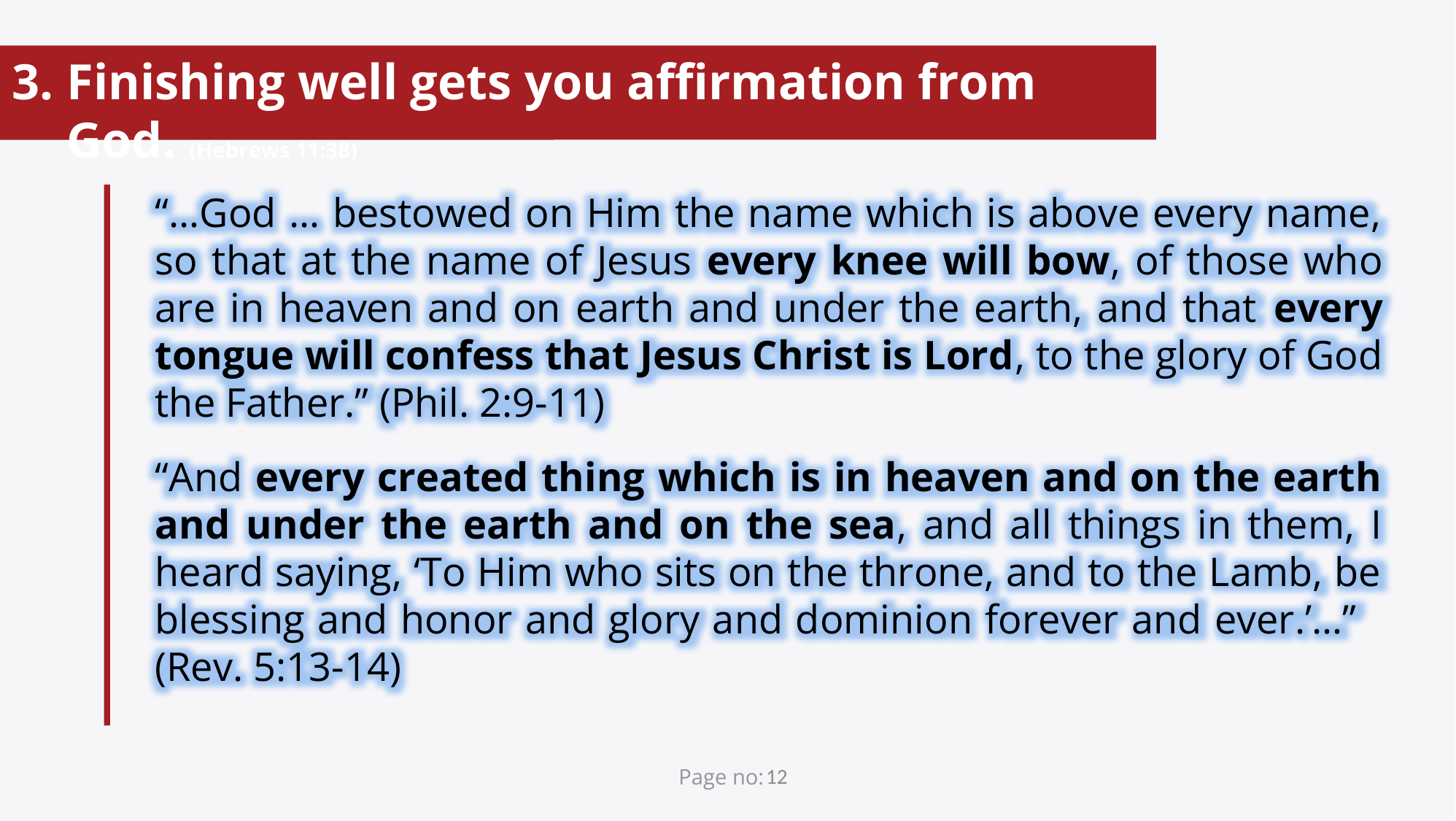

Finishing well gets you affirmation from God. (Hebrews 11:38)

“…God … bestowed on Him the name which is above every name, so that at the name of Jesus every knee will bow, of those who are in heaven and on earth and under the earth, and that every tongue will confess that Jesus Christ is Lord, to the glory of God the Father.” (Phil. 2:9-11)
“And every created thing which is in heaven and on the earth and under the earth and on the sea, and all things in them, I heard saying, ‘To Him who sits on the throne, and to the Lamb, be blessing and honor and glory and dominion forever and ever.’…” 	(Rev. 5:13-14)